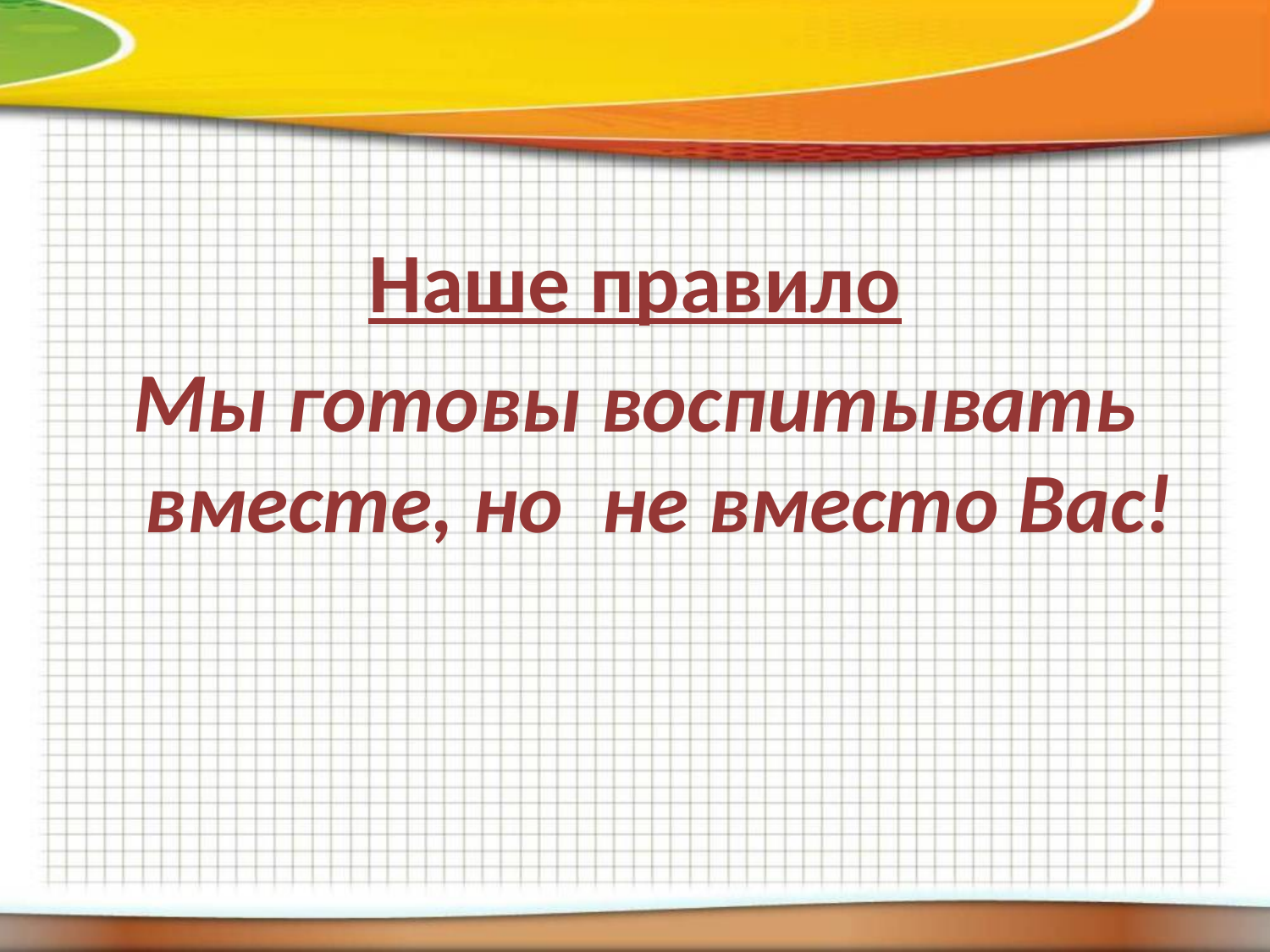

#
Наше правило
Мы готовы воспитывать вместе, но  не вместо Вас!